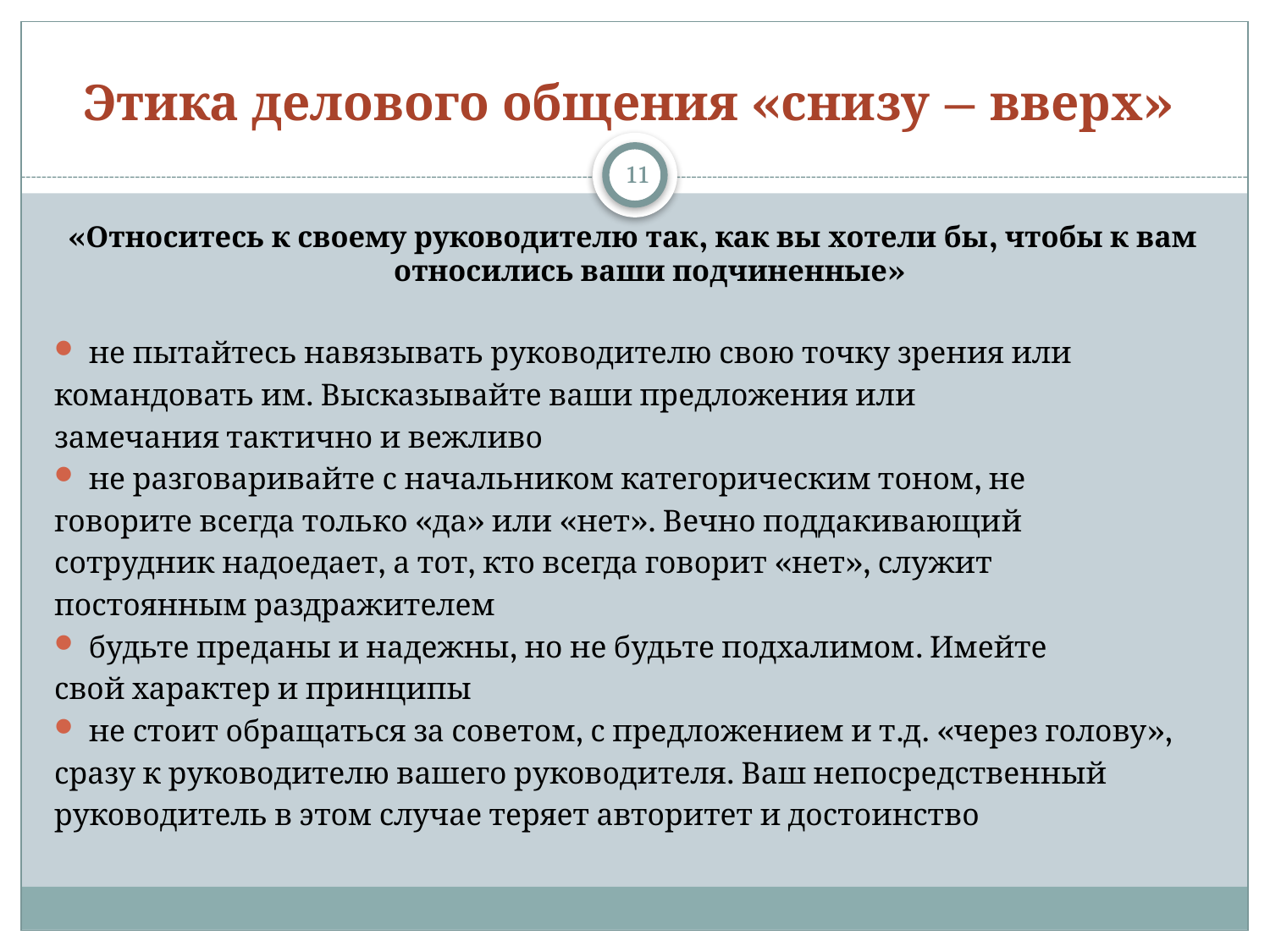

# Этика делового общения «снизу – вверх»
11
«Относитесь к своему руководителю так, как вы хотели бы, чтобы к вам относились ваши подчиненные»

не пытайтесь навязывать руководителю свою точку зрения или
командовать им. Высказывайте ваши предложения или
замечания тактично и вежливо
не разговаривайте с начальником категорическим тоном, не
говорите всегда только «да» или «нет». Вечно поддакивающий
сотрудник надоедает, а тот, кто всегда говорит «нет», служит
постоянным раздражителем
будьте преданы и надежны, но не будьте подхалимом. Имейте
свой характер и принципы
не стоит обращаться за советом, с предложением и т.д. «через голову»,
сразу к руководителю вашего руководителя. Ваш непосредственный
руководитель в этом случае теряет авторитет и достоинство